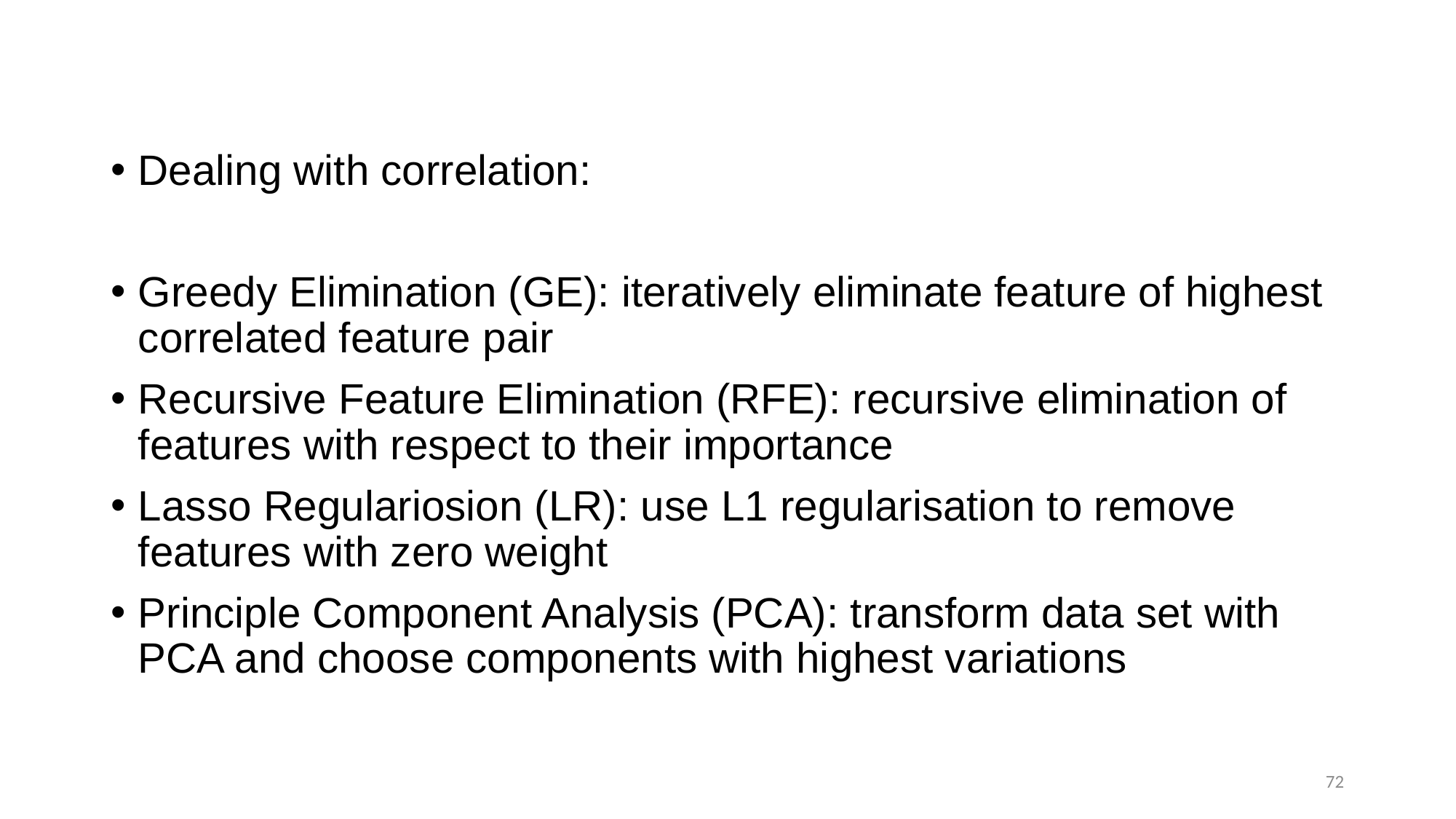

#
Dealing with correlation:

Greedy Elimination (GE): iteratively eliminate feature of highest correlated feature pair
Recursive Feature Elimination (RFE): recursive elimination of features with respect to their importance
Lasso Regulariosion (LR): use L1 regularisation to remove features with zero weight
Principle Component Analysis (PCA): transform data set with PCA and choose components with highest variations

72